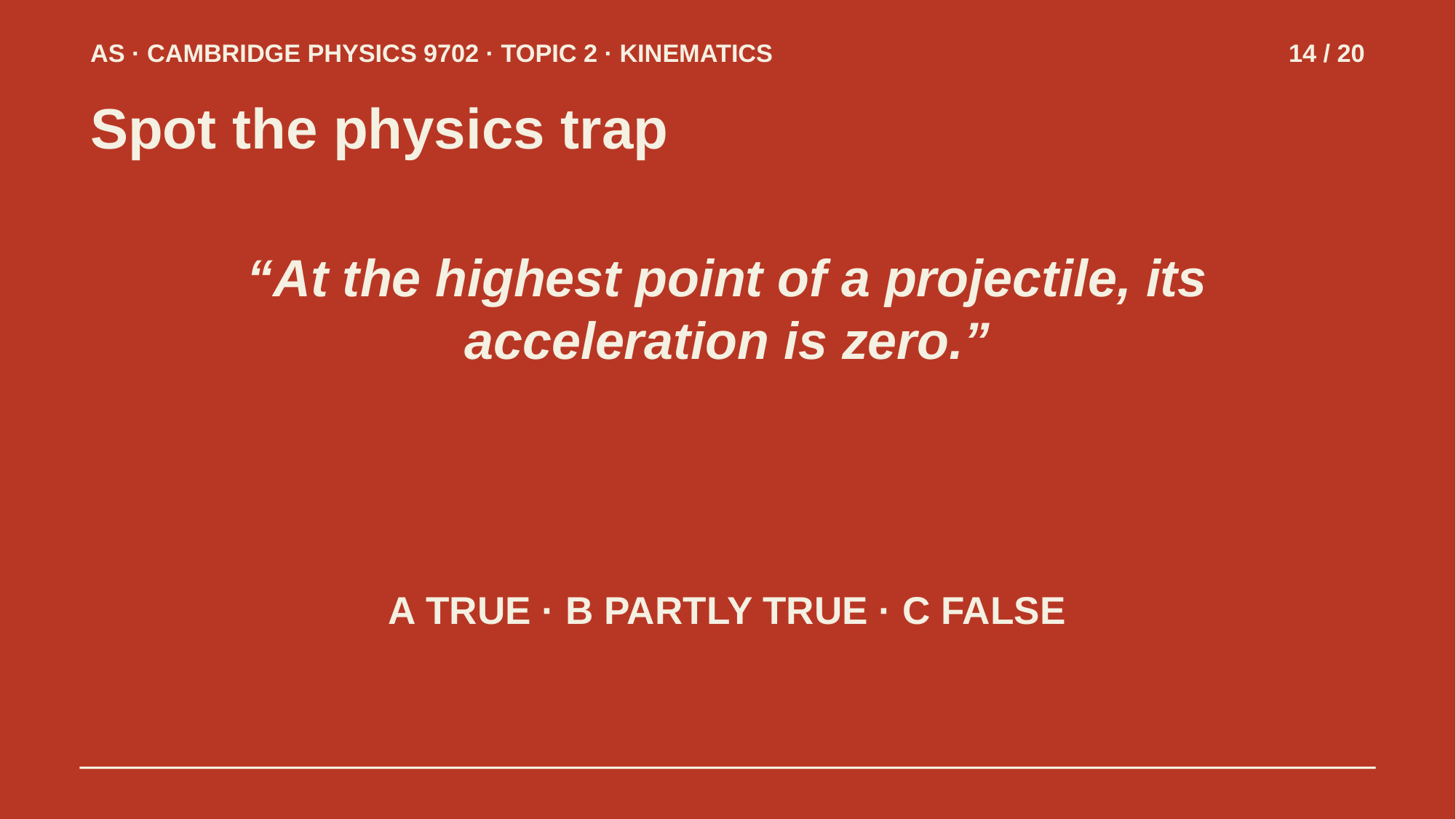

AS · CAMBRIDGE PHYSICS 9702 · TOPIC 2 · KINEMATICS
14 / 20
Spot the physics trap
“At the highest point of a projectile, its acceleration is zero.”
A TRUE · B PARTLY TRUE · C FALSE